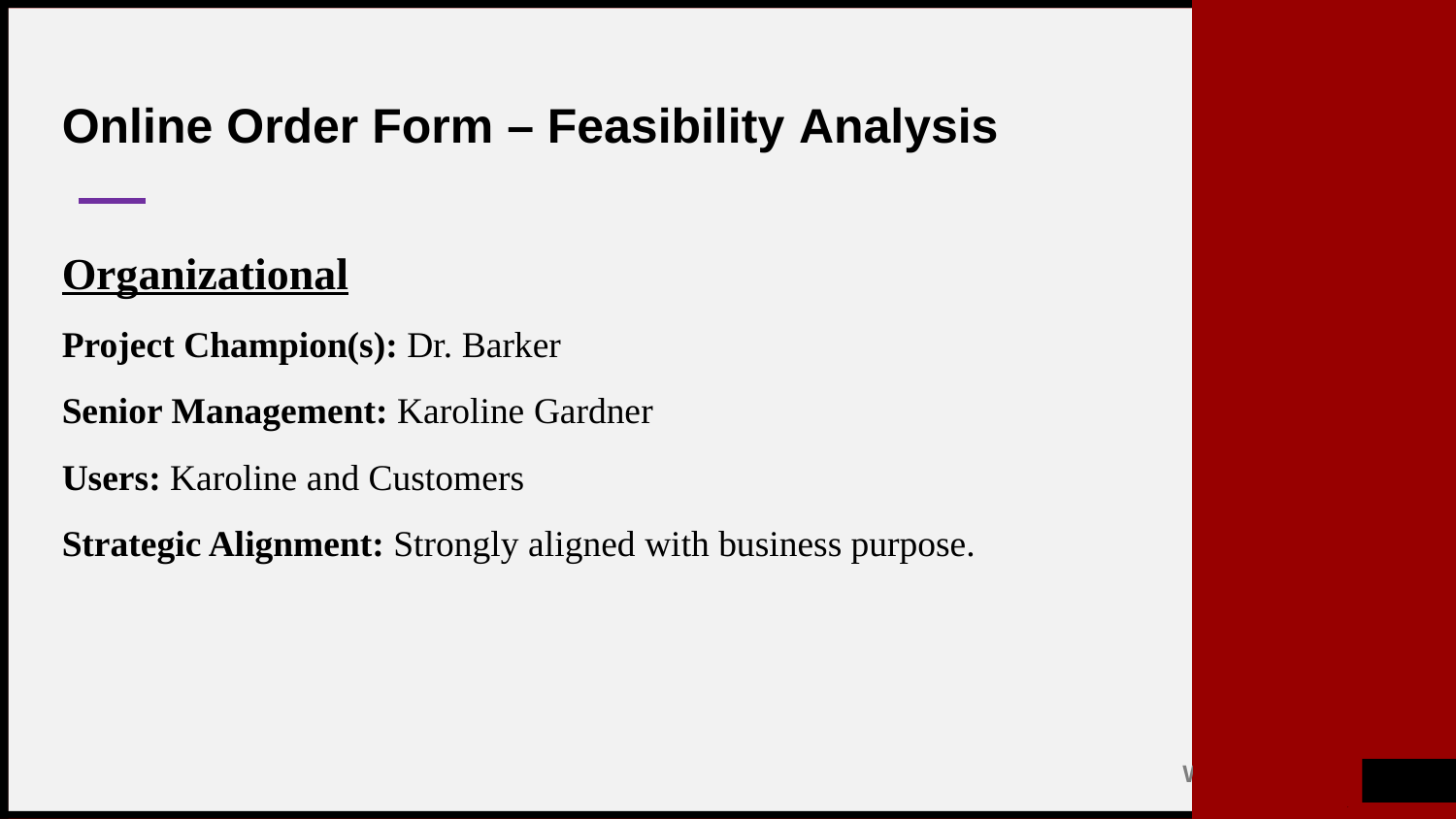

# Online Order Form – Feasibility Analysis
Organizational
Project Champion(s): Dr. Barker
Senior Management: Karoline Gardner
Users: Karoline and Customers
Strategic Alignment: Strongly aligned with business purpose.